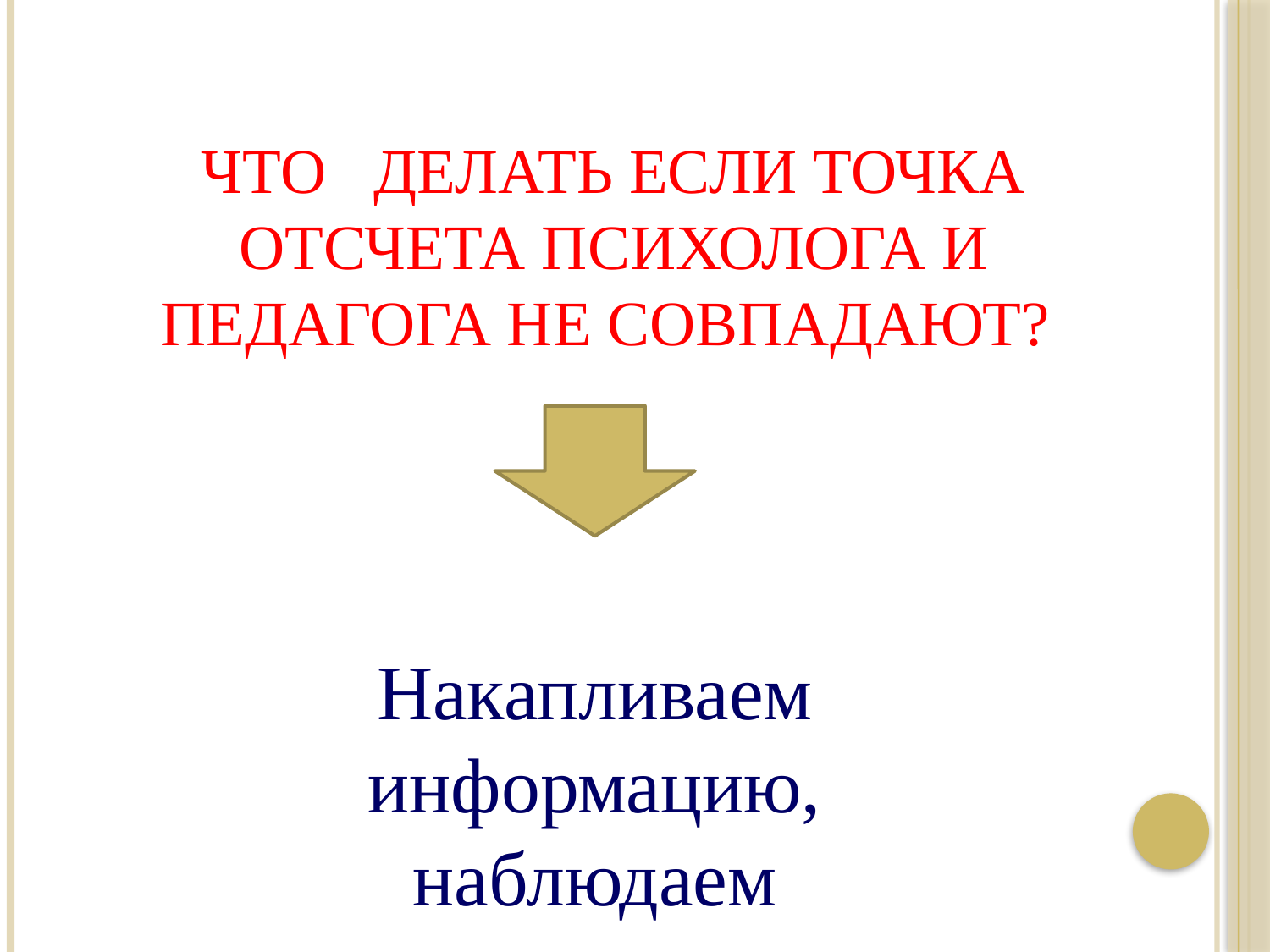

# Что   делать если точка отсчета психолога и педагога не совпадают?

Накапливаем информацию, наблюдаем